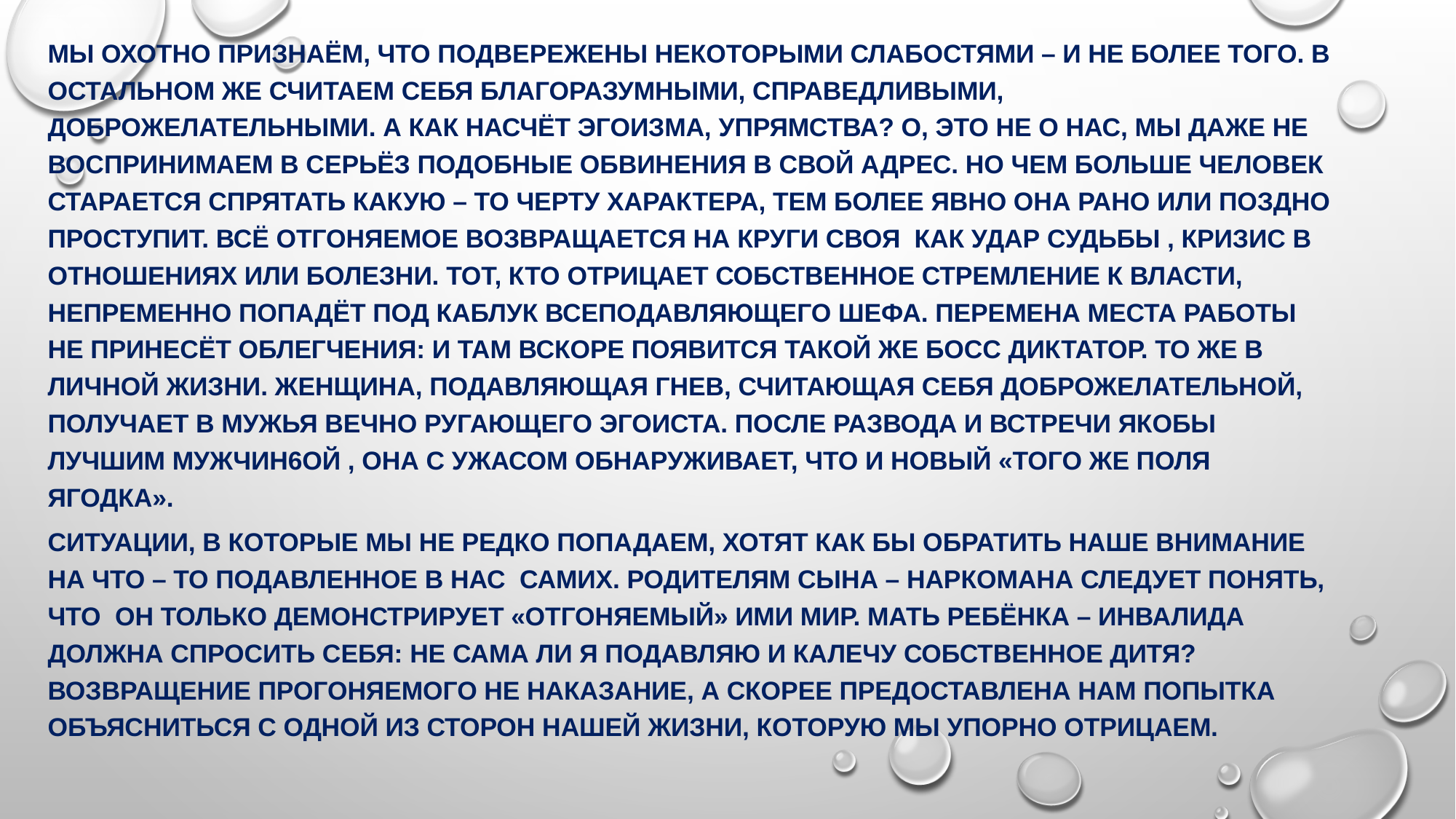

Мы охотно признаём, что подвережены некоторыми слабостями – и не более того. В остальном же считаем себя благоразумными, справедливыми, доброжелательными. А как насчёт эгоизма, упрямства? О, это не о нас, мы даже не воспринимаем в серьёз подобные обвинения в свой адрес. Но чем больше человек старается спрятать какую – то черту характера, тем более явно она рано или поздно проступит. Всё отгоняемое возвращается на круги своя  как удар судьбы , кризис в отношениях или болезни. Тот, кто отрицает собственное стремление к власти, непременно попадёт под каблук всеподавляющего шефа. Перемена места работы не принесёт облегчения: и там вскоре появится такой же босс диктатор. То же в личной жизни. Женщина, подавляющая гнев, считающая себя доброжелательной, получает в мужья вечно ругающего эгоиста. После развода и встречи якобы лучшим мужчин6ой , она с ужасом обнаруживает, что и новый «того же поля ягодка».
Ситуации, в которые мы не редко попадаем, хотят как бы обратить наше внимание на что – то подавленное в нас  самих. Родителям сына – наркомана следует понять, что  он только демонстрирует «отгоняемый» ими мир. Мать ребёнка – инвалида должна спросить себя: не сама ли я подавляю и калечу собственное дитя? Возвращение прогоняемого не наказание, а скорее предоставлена нам попытка объясниться с одной из сторон нашей жизни, которую мы упорно отрицаем.